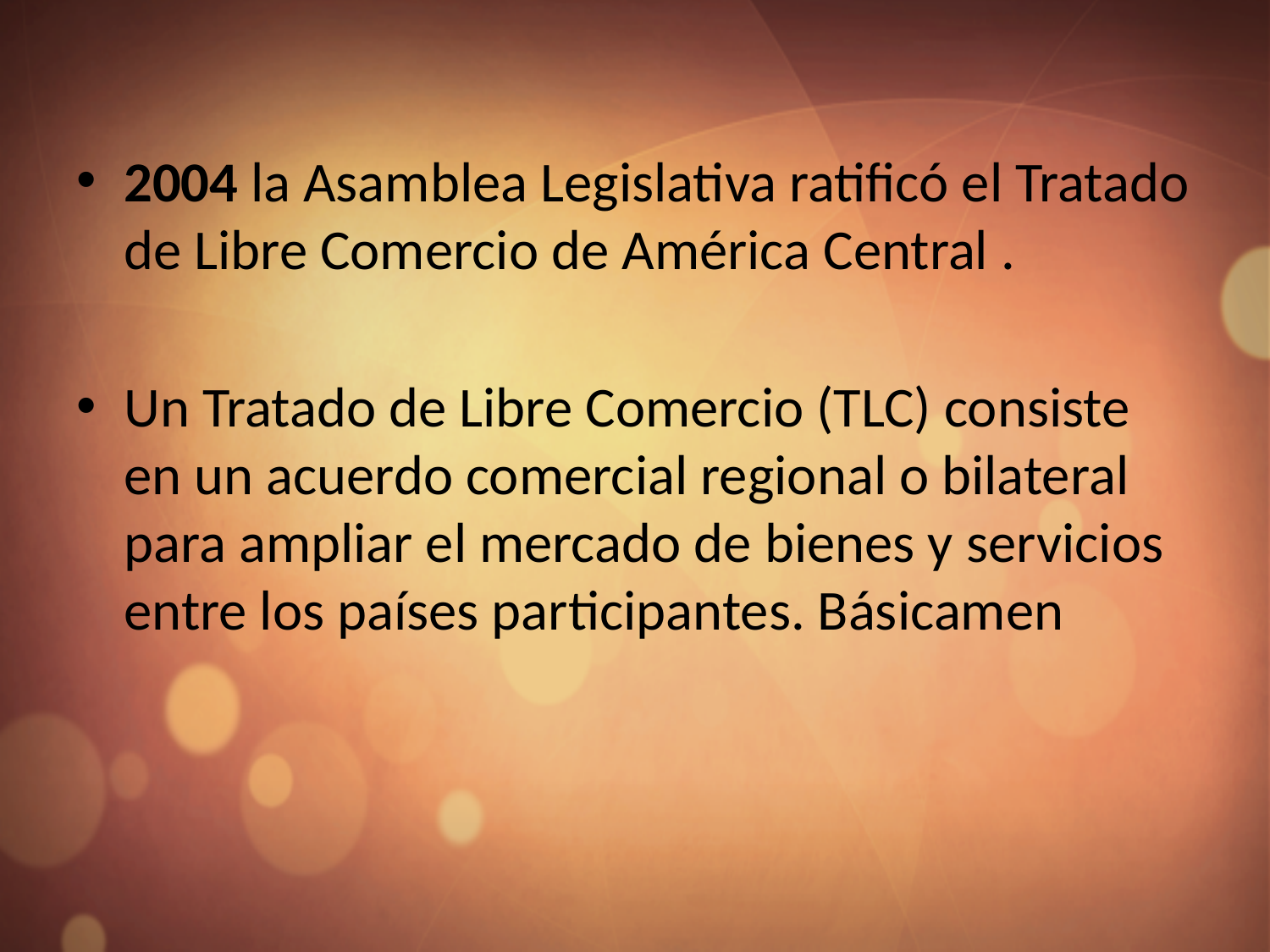

2004 la Asamblea Legislativa ratificó el Tratado de Libre Comercio de América Central .

Un Tratado de Libre Comercio (TLC) consiste en un acuerdo comercial regional o bilateral para ampliar el mercado de bienes y servicios entre los países participantes. Básicamen